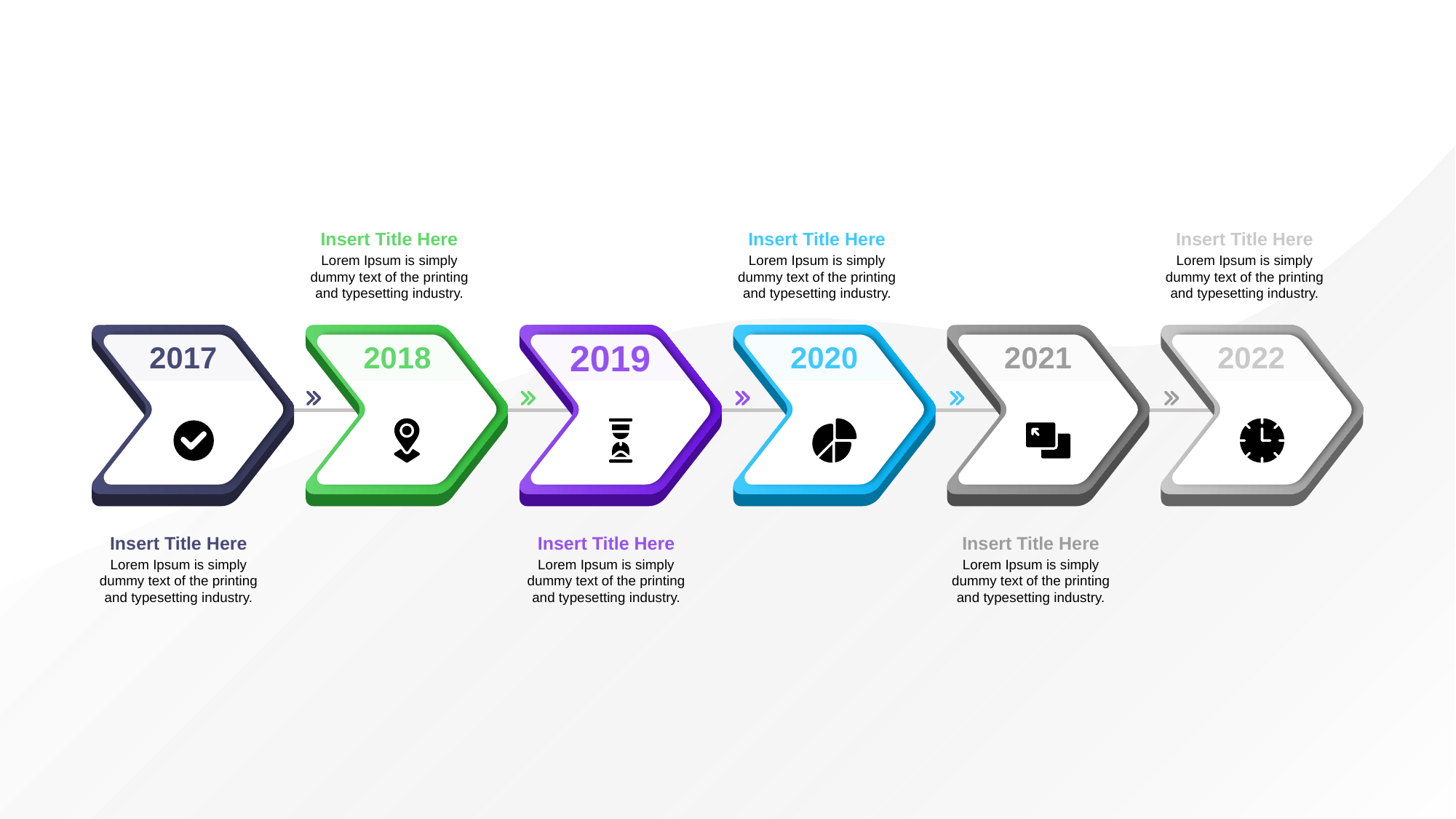

Insert Title Here
Lorem Ipsum is simply dummy text of the printing and typesetting industry.
Insert Title Here
Lorem Ipsum is simply dummy text of the printing and typesetting industry.
Insert Title Here
Lorem Ipsum is simply dummy text of the printing and typesetting industry.

2019
2017
2018
2020
2021
2022

Insert Title Here
Lorem Ipsum is simply dummy text of the printing and typesetting industry.
Insert Title Here
Lorem Ipsum is simply dummy text of the printing and typesetting industry.
Insert Title Here
Lorem Ipsum is simply dummy text of the printing and typesetting industry.